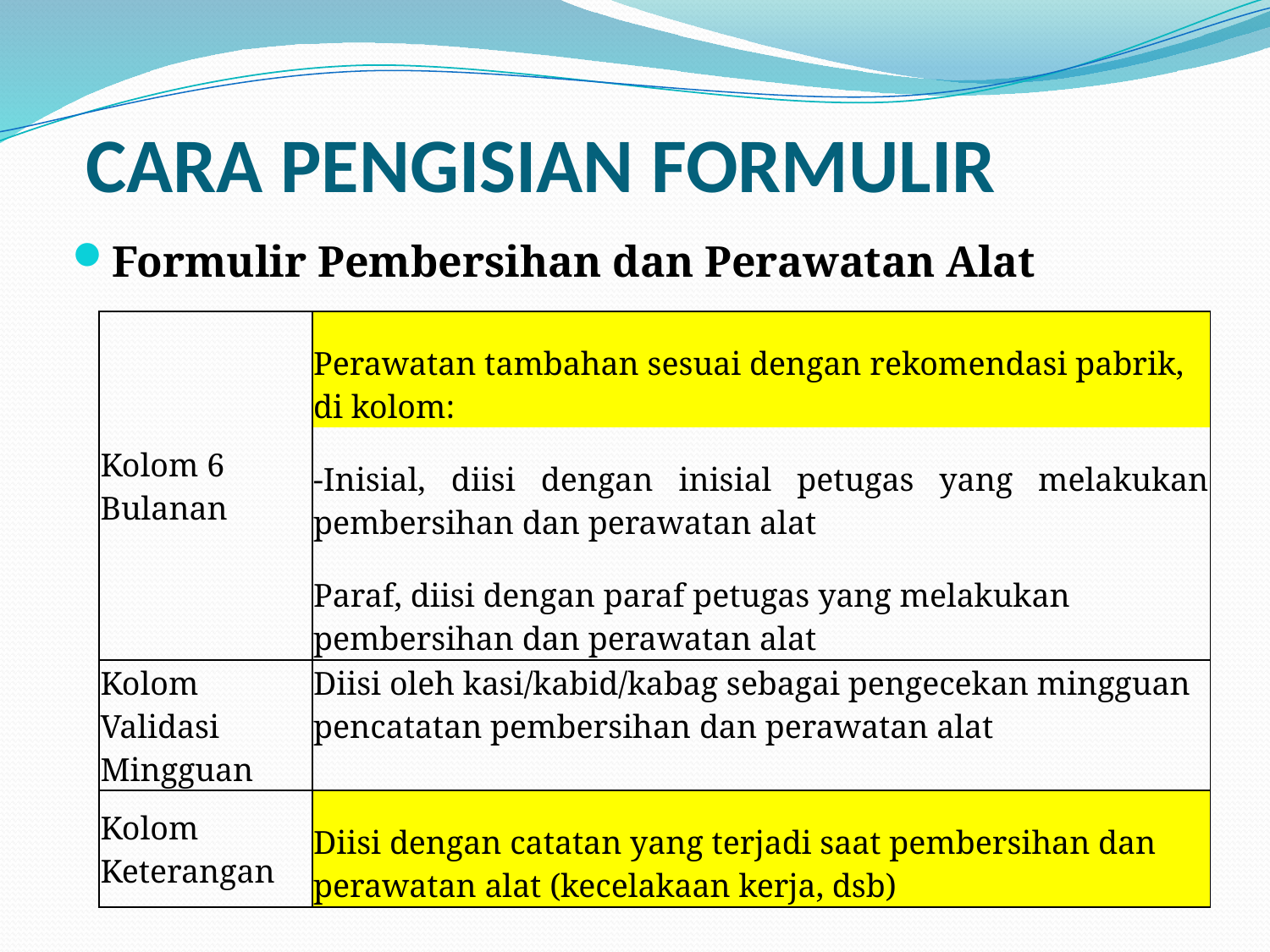

# CARA PENGISIAN FORMULIR
Formulir Pembersihan dan Perawatan Alat

| Kolom 6 Bulanan | Perawatan tambahan sesuai dengan rekomendasi pabrik, di kolom: |
| --- | --- |
|  | -Inisial, diisi dengan inisial petugas yang melakukan pembersihan dan perawatan alat |
|  | Paraf, diisi dengan paraf petugas yang melakukan pembersihan dan perawatan alat |
| Kolom Validasi Mingguan | Diisi oleh kasi/kabid/kabag sebagai pengecekan mingguan pencatatan pembersihan dan perawatan alat |
| Kolom Keterangan | Diisi dengan catatan yang terjadi saat pembersihan dan perawatan alat (kecelakaan kerja, dsb) |